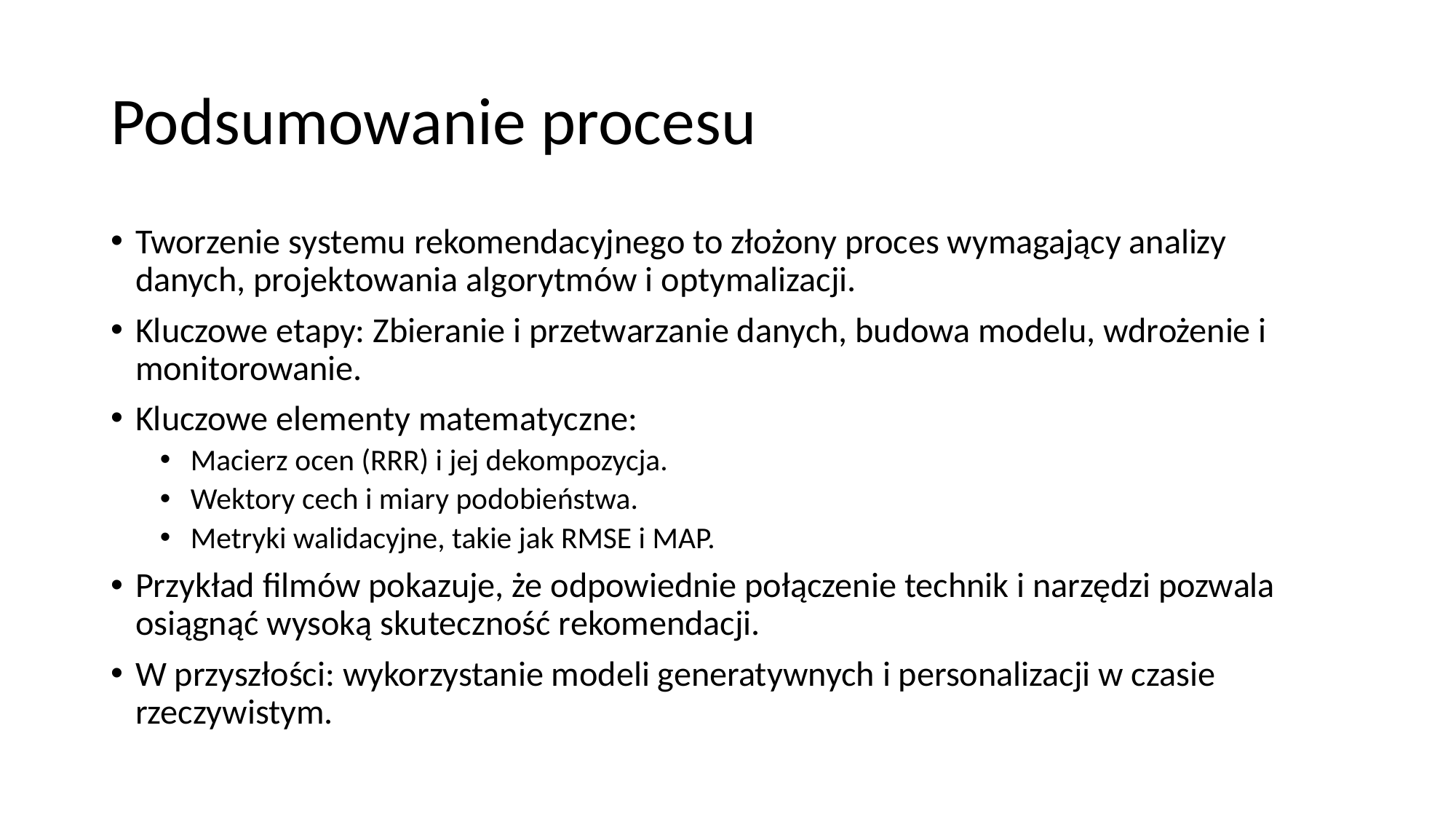

# Podsumowanie procesu
Tworzenie systemu rekomendacyjnego to złożony proces wymagający analizy danych, projektowania algorytmów i optymalizacji.
Kluczowe etapy: Zbieranie i przetwarzanie danych, budowa modelu, wdrożenie i monitorowanie.
Kluczowe elementy matematyczne:
Macierz ocen (RRR) i jej dekompozycja.
Wektory cech i miary podobieństwa.
Metryki walidacyjne, takie jak RMSE i MAP.
Przykład filmów pokazuje, że odpowiednie połączenie technik i narzędzi pozwala osiągnąć wysoką skuteczność rekomendacji.
W przyszłości: wykorzystanie modeli generatywnych i personalizacji w czasie rzeczywistym.